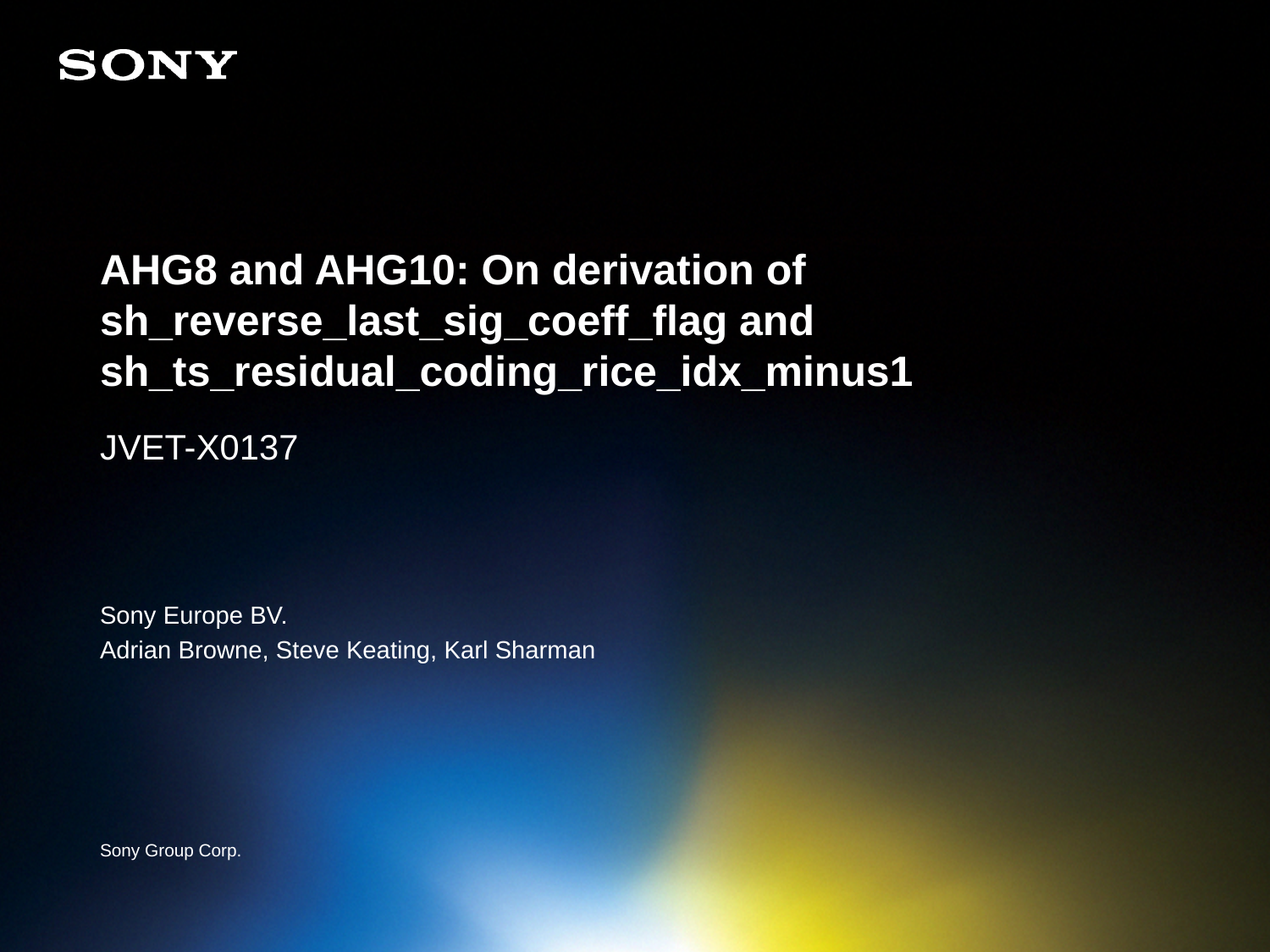

# AHG8 and AHG10: On derivation of sh_reverse_last_sig_coeff_flag and sh_ts_residual_coding_rice_idx_minus1
JVET-X0137
Sony Europe BV.
Adrian Browne, Steve Keating, Karl Sharman
Sony Group Corp.